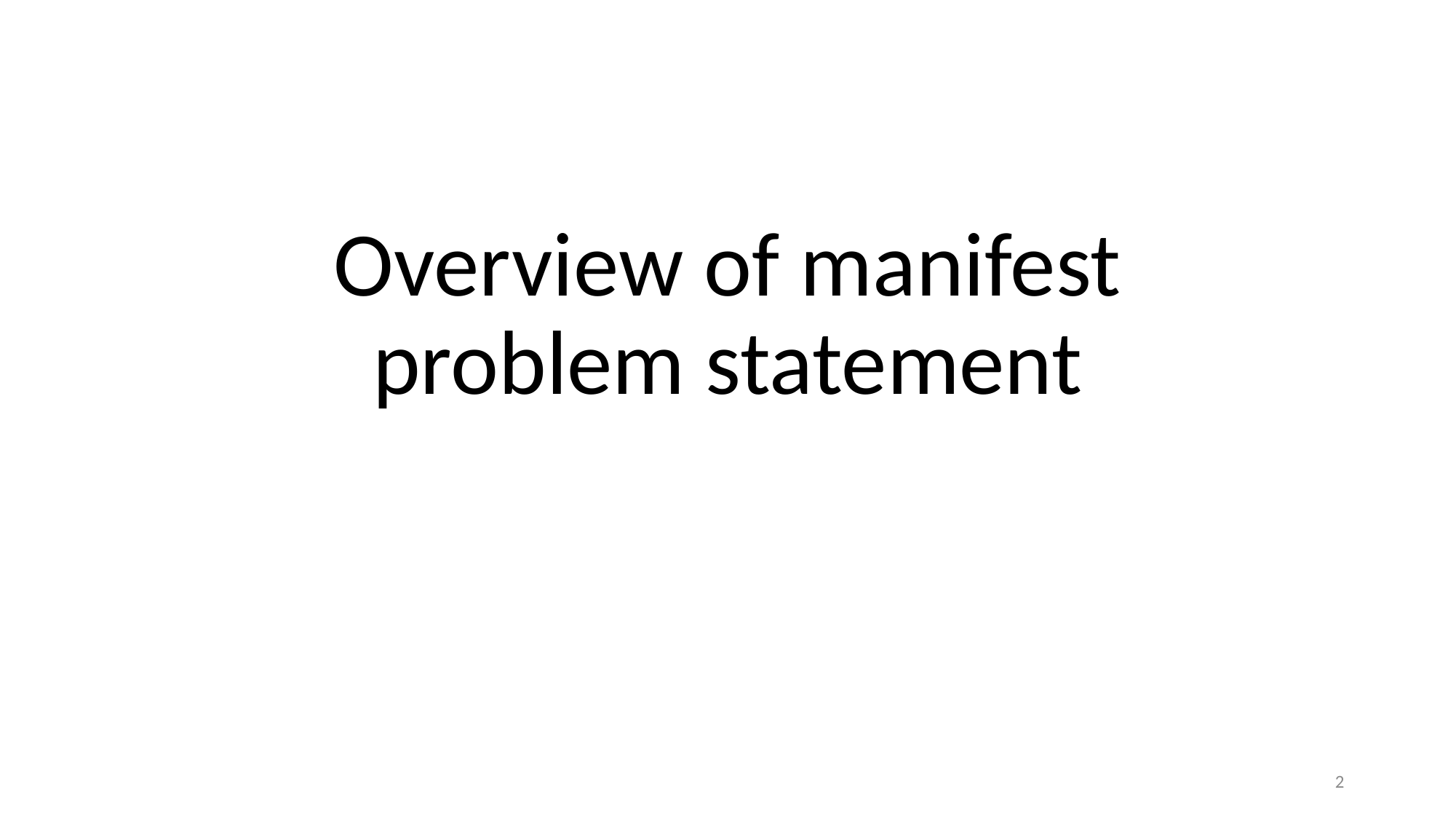

# Overview of manifest problem statement

2